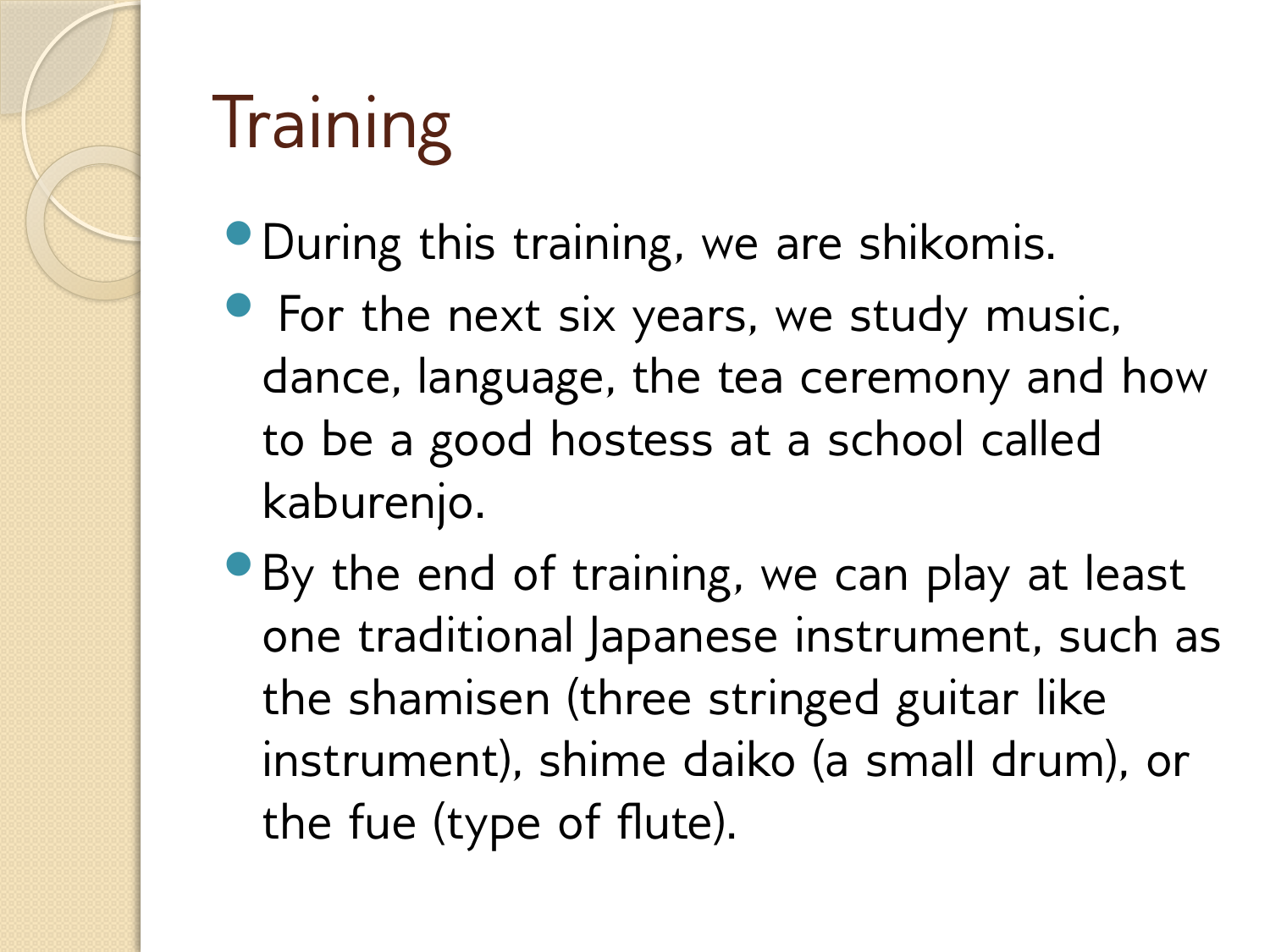

# Training
During this training, we are shikomis.
 For the next six years, we study music, dance, language, the tea ceremony and how to be a good hostess at a school called kaburenjo.
By the end of training, we can play at least one traditional Japanese instrument, such as the shamisen (three stringed guitar like instrument), shime daiko (a small drum), or the fue (type of flute).